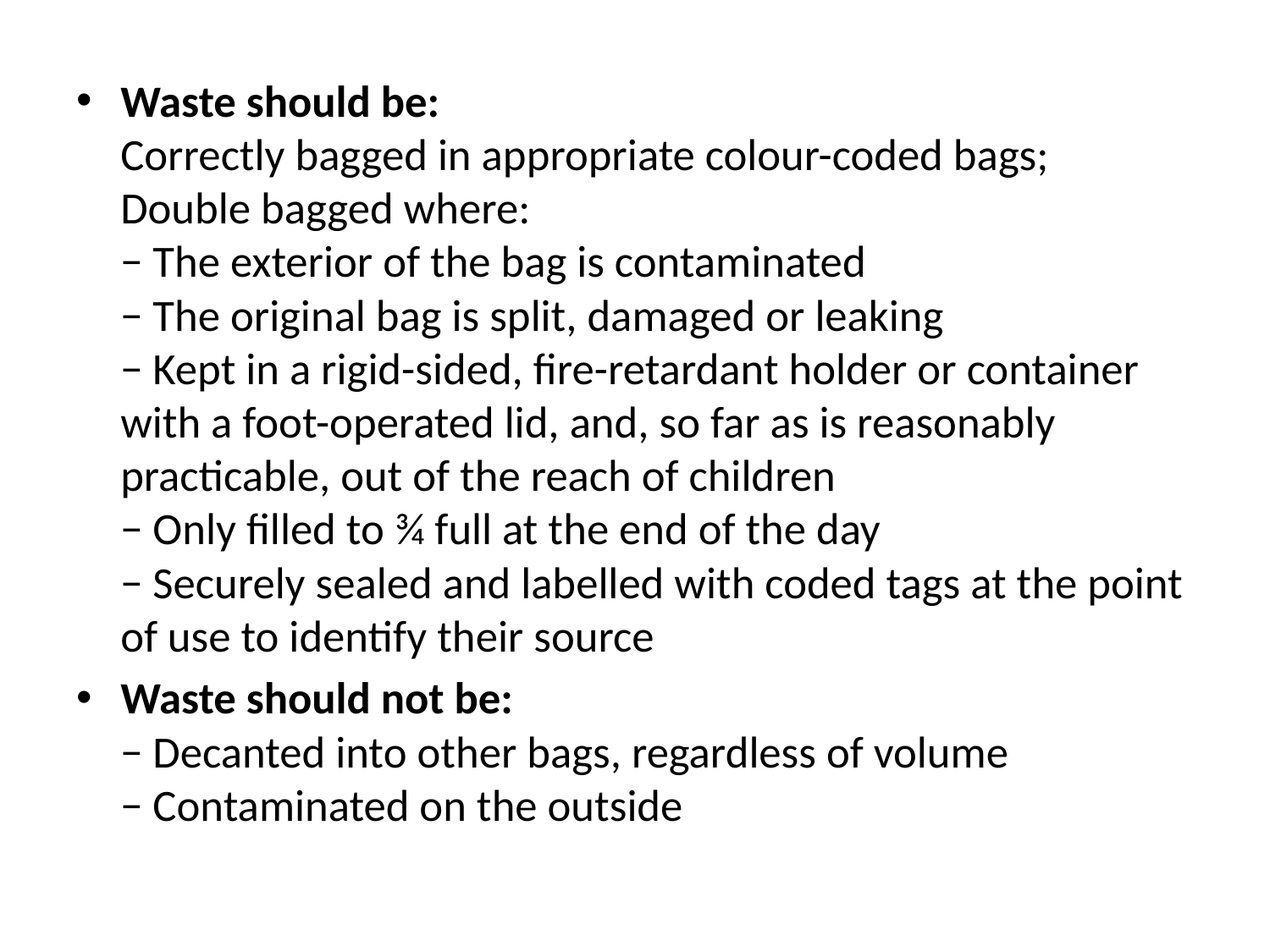

Waste should be:
Correctly bagged in appropriate colour-coded bags;
Double bagged where: 
− The exterior of the bag is contaminated 
− The original bag is split, damaged or leaking 
− Kept in a rigid-sided, fire-retardant holder or container with a foot-operated lid, and, so far as is reasonably practicable, out of the reach of children 
− Only filled to ¾ full at the end of the day
− Securely sealed and labelled with coded tags at the point of use to identify their source
Waste should not be: 
− Decanted into other bags, regardless of volume
− Contaminated on the outside